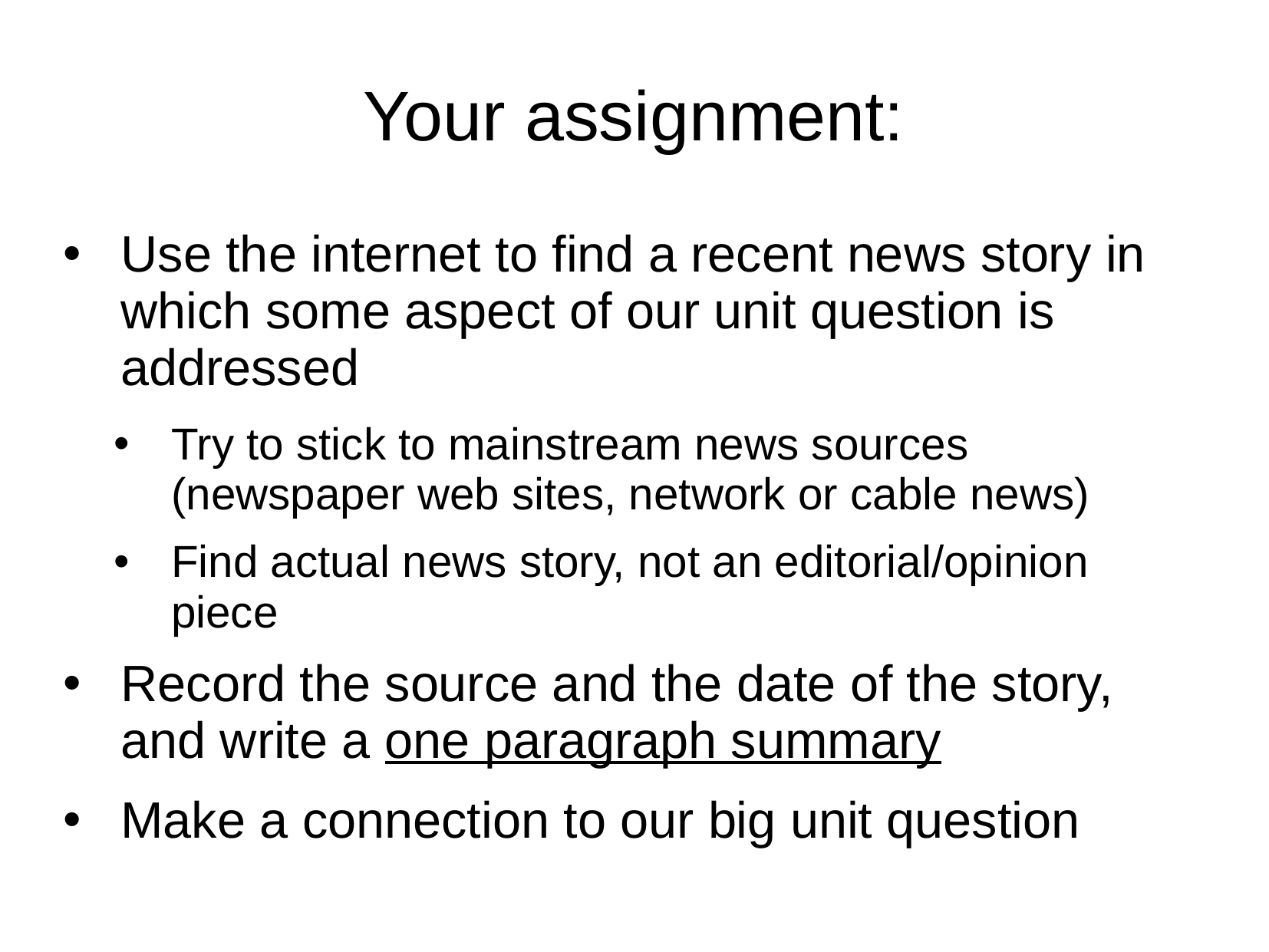

# Your assignment:
Use the internet to find a recent news story in which some aspect of our unit question is addressed
Try to stick to mainstream news sources (newspaper web sites, network or cable news)
Find actual news story, not an editorial/opinion piece
Record the source and the date of the story, and write a one paragraph summary
Make a connection to our big unit question